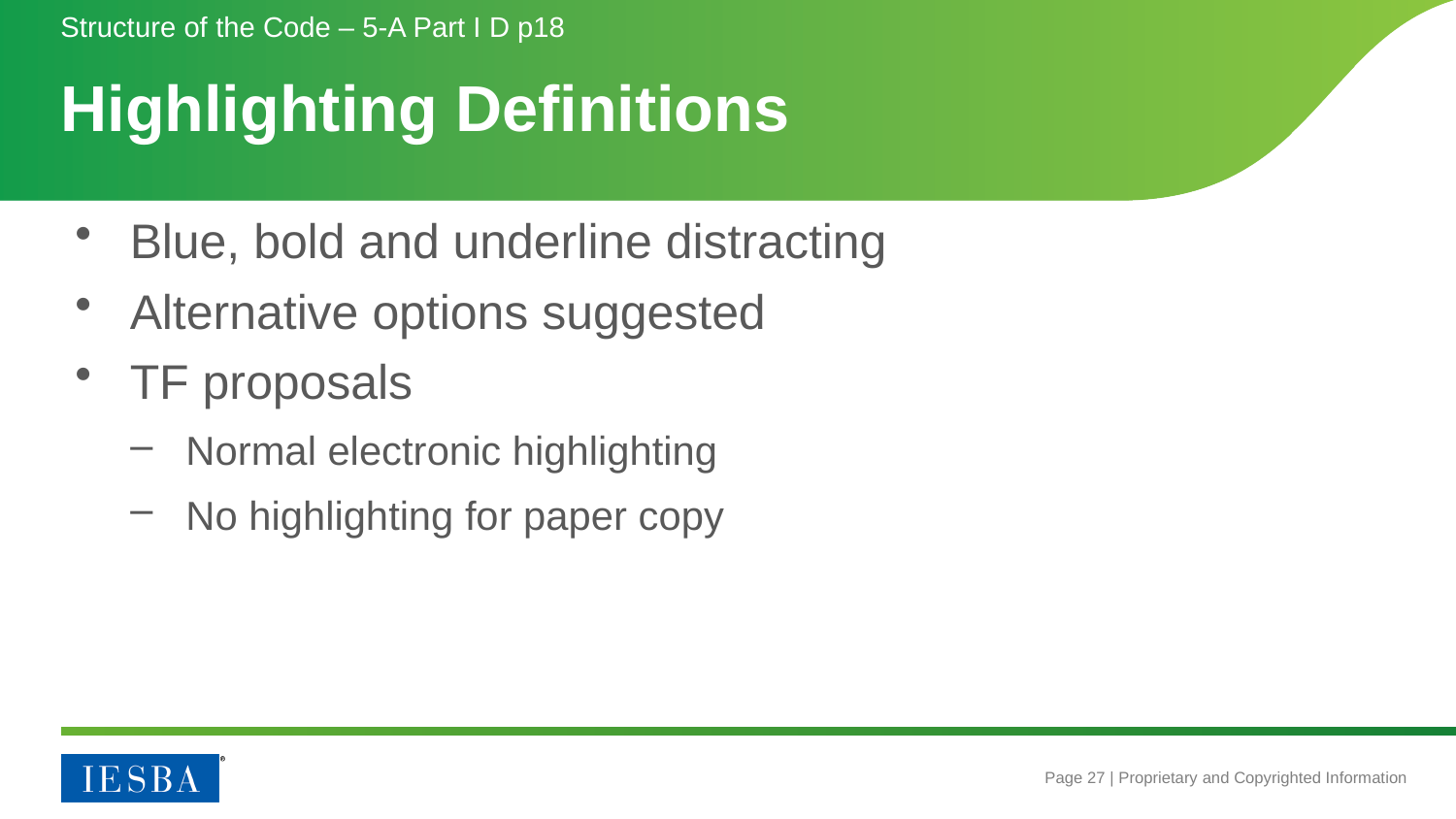

Structure of the Code – 5-A Part I D p18
# Highlighting Definitions
Blue, bold and underline distracting
Alternative options suggested
TF proposals
Normal electronic highlighting
No highlighting for paper copy